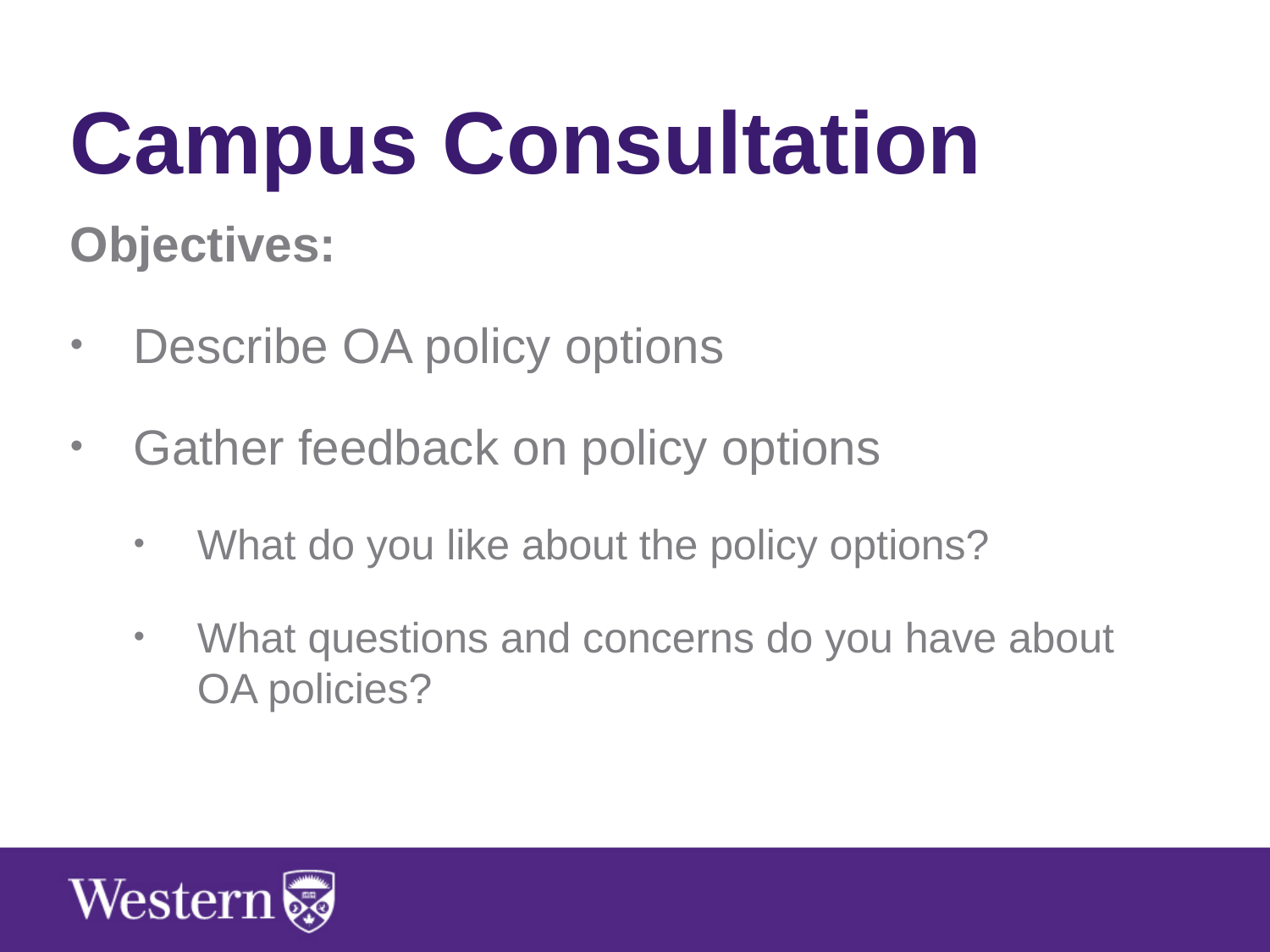

Campus Consultation
Objectives:
Describe OA policy options
Gather feedback on policy options
What do you like about the policy options?
What questions and concerns do you have about OA policies?